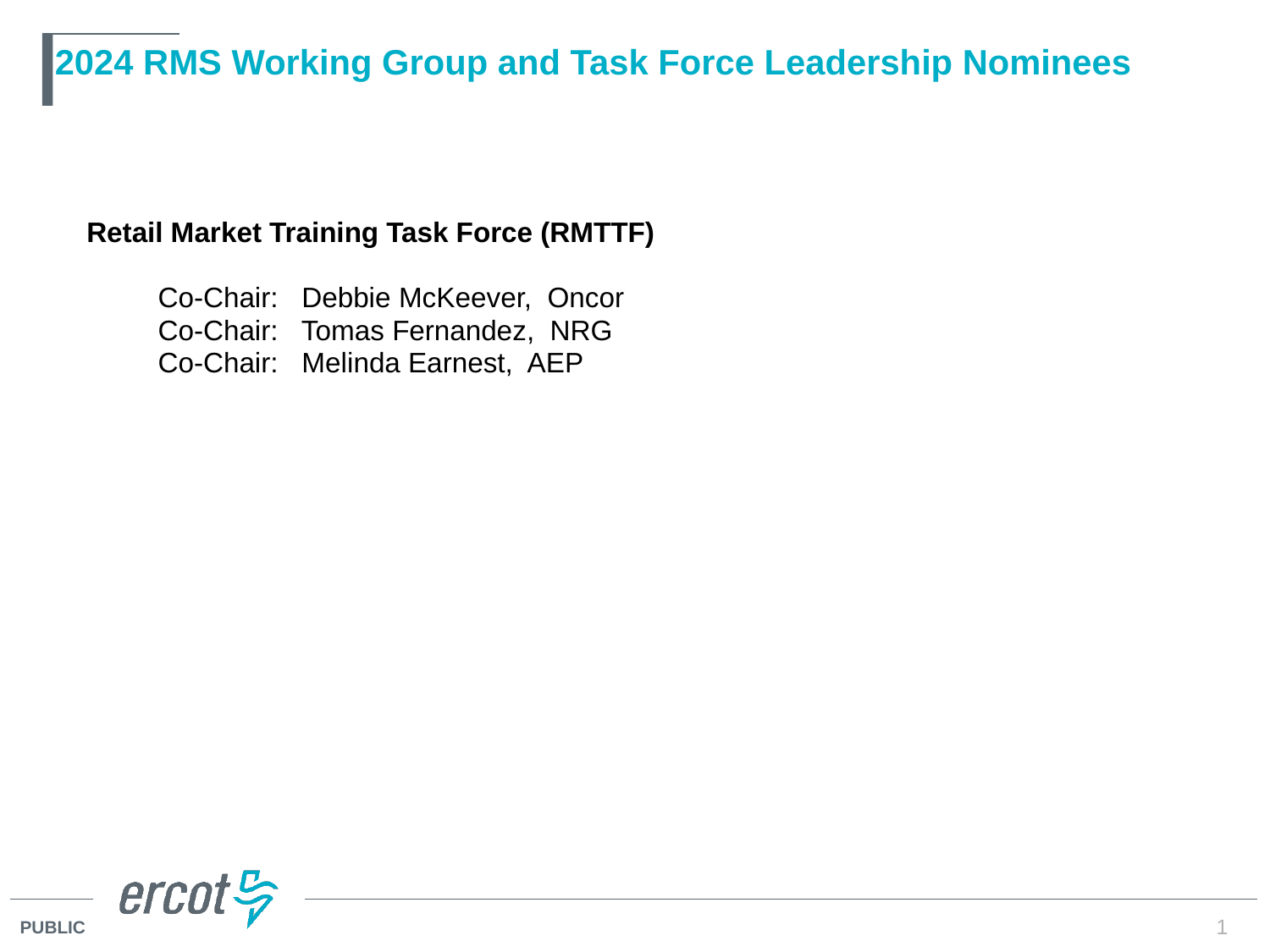

# 2024 RMS Working Group and Task Force Leadership Nominees

Retail Market Training Task Force (RMTTF)

  	Co-Chair:   Debbie McKeever,  Oncor
	Co-Chair:   Tomas Fernandez,  NRG
   	Co-Chair:   Melinda Earnest,  AEP

1